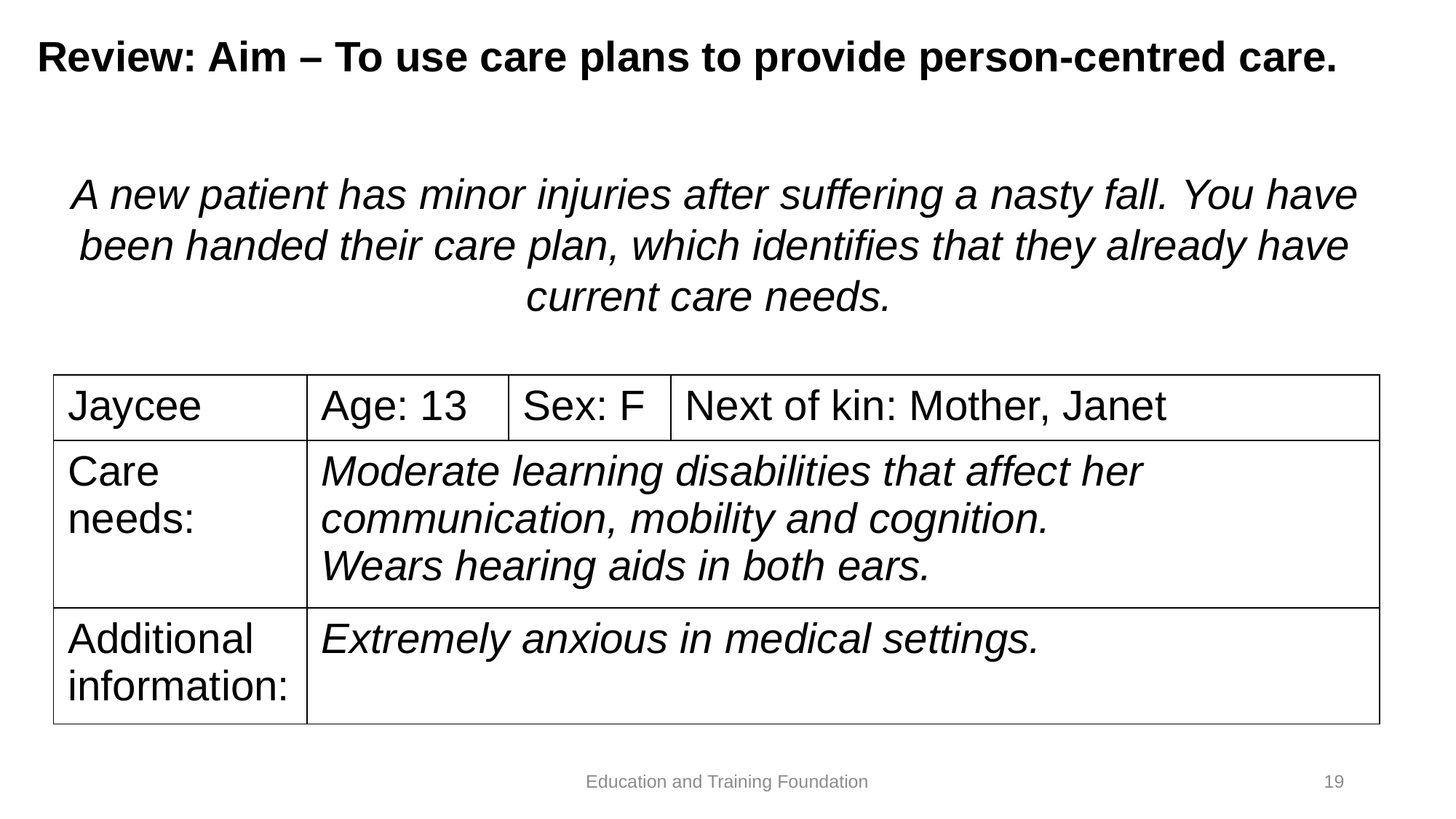

# Review: Aim – To use care plans to provide person-centred care.

A new patient has minor injuries after suffering a nasty fall. You have been handed their care plan, which identifies that they already have current care needs.
| Jaycee | Age: 13 | Sex: F | Next of kin: Mother, Janet |
| --- | --- | --- | --- |
| Care needs: | Moderate learning disabilities that affect her communication, mobility and cognition. Wears hearing aids in both ears. |  |  |
| Additional information: | Extremely anxious in medical settings. |  |  |

Education and Training Foundation
19